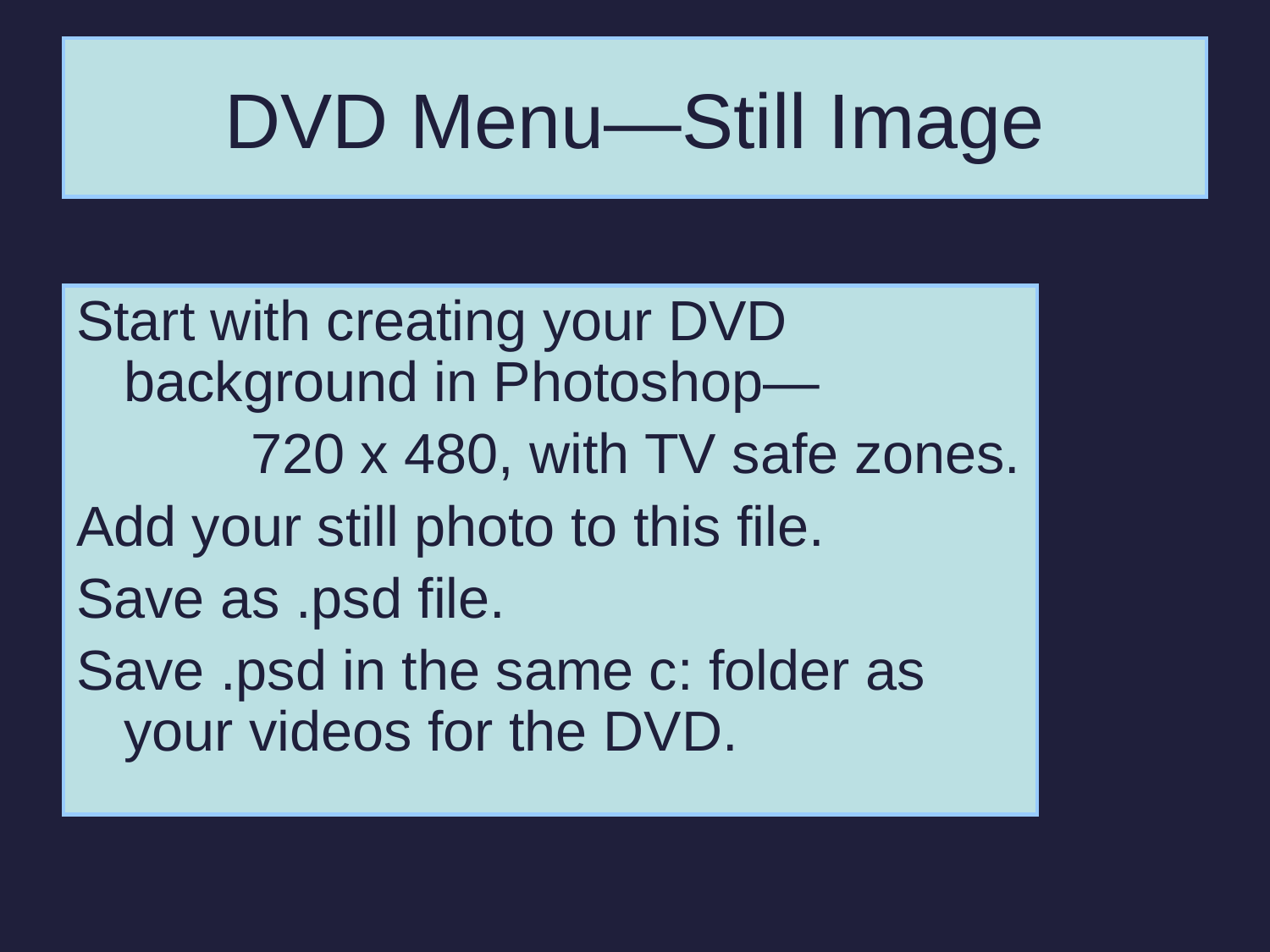

# DVD Menu—Still Image
Start with creating your DVD background in Photoshop—
		720 x 480, with TV safe zones.
Add your still photo to this file.
Save as .psd file.
Save .psd in the same c: folder as your videos for the DVD.